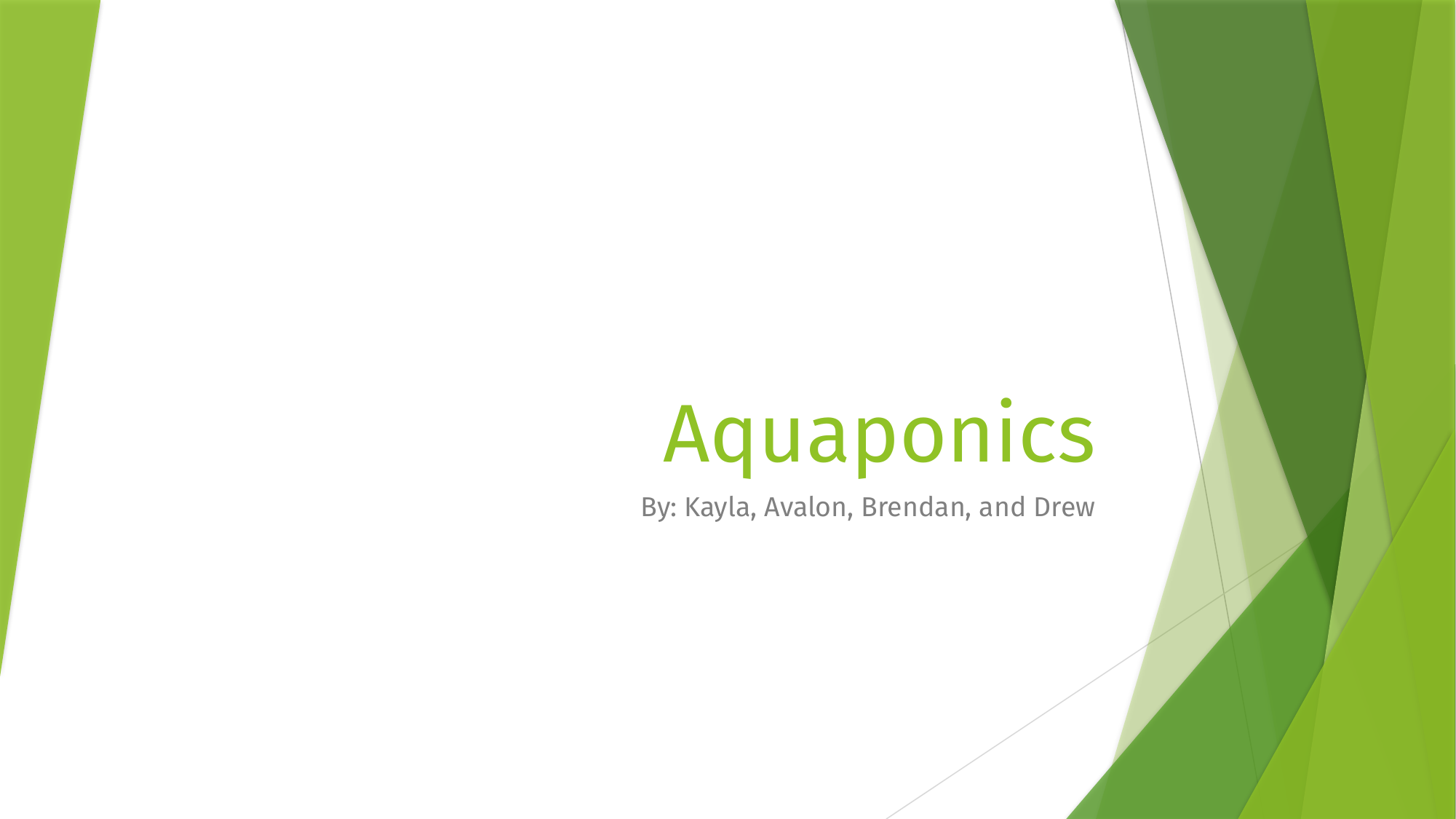

# Aquaponics
By: Kayla, Avalon, Brendan, and Drew